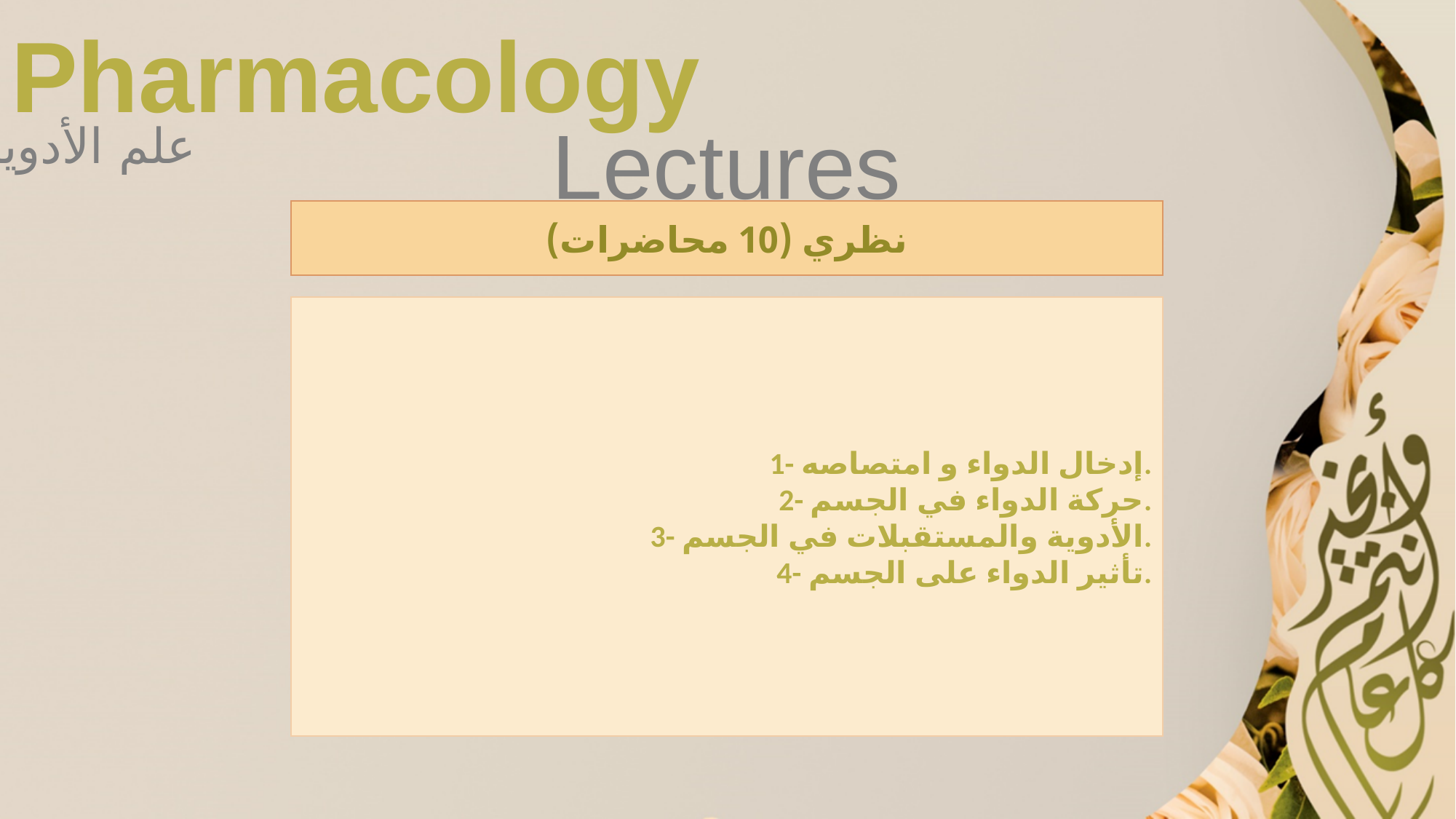

Pharmacology
Lectures
علم الأدوية
نظري (10 محاضرات)
1- إدخال الدواء و امتصاصه.
2- حركة الدواء في الجسم.
3- الأدوية والمستقبلات في الجسم.
4- تأثير الدواء على الجسم.